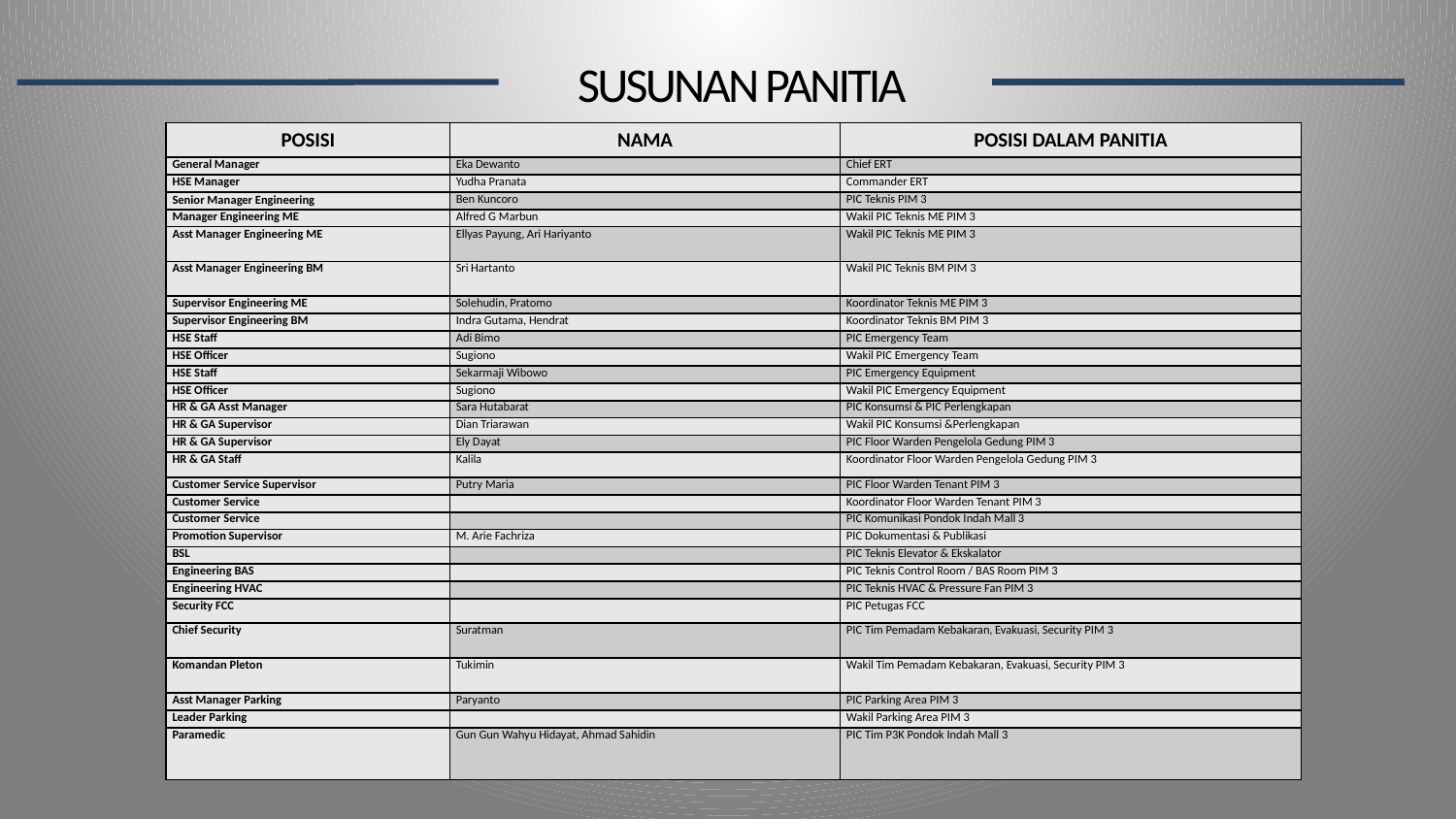

# SUSUNAN PANITIA
| POSISI | NAMA | POSISI DALAM PANITIA |
| --- | --- | --- |
| General Manager | Eka Dewanto | Chief ERT |
| HSE Manager | Yudha Pranata | Commander ERT |
| Senior Manager Engineering | Ben Kuncoro | PIC Teknis PIM 3 |
| Manager Engineering ME | Alfred G Marbun | Wakil PIC Teknis ME PIM 3 |
| Asst Manager Engineering ME | Ellyas Payung, Ari Hariyanto | Wakil PIC Teknis ME PIM 3 |
| Asst Manager Engineering BM | Sri Hartanto | Wakil PIC Teknis BM PIM 3 |
| Supervisor Engineering ME | Solehudin, Pratomo | Koordinator Teknis ME PIM 3 |
| Supervisor Engineering BM | Indra Gutama, Hendrat | Koordinator Teknis BM PIM 3 |
| HSE Staff | Adi Bimo | PIC Emergency Team |
| HSE Officer | Sugiono | Wakil PIC Emergency Team |
| HSE Staff | Sekarmaji Wibowo | PIC Emergency Equipment |
| HSE Officer | Sugiono | Wakil PIC Emergency Equipment |
| HR & GA Asst Manager | Sara Hutabarat | PIC Konsumsi & PIC Perlengkapan |
| HR & GA Supervisor | Dian Triarawan | Wakil PIC Konsumsi &Perlengkapan |
| HR & GA Supervisor | Ely Dayat | PIC Floor Warden Pengelola Gedung PIM 3 |
| HR & GA Staff | Kalila | Koordinator Floor Warden Pengelola Gedung PIM 3 |
| Customer Service Supervisor | Putry Maria | PIC Floor Warden Tenant PIM 3 |
| Customer Service |  | Koordinator Floor Warden Tenant PIM 3 |
| Customer Service |  | PIC Komunikasi Pondok Indah Mall 3 |
| Promotion Supervisor | M. Arie Fachriza | PIC Dokumentasi & Publikasi |
| BSL |  | PIC Teknis Elevator & Ekskalator |
| Engineering BAS |  | PIC Teknis Control Room / BAS Room PIM 3 |
| Engineering HVAC |  | PIC Teknis HVAC & Pressure Fan PIM 3 |
| Security FCC |  | PIC Petugas FCC |
| Chief Security | Suratman | PIC Tim Pemadam Kebakaran, Evakuasi, Security PIM 3 |
| Komandan Pleton | Tukimin | Wakil Tim Pemadam Kebakaran, Evakuasi, Security PIM 3 |
| Asst Manager Parking | Paryanto | PIC Parking Area PIM 3 |
| Leader Parking |  | Wakil Parking Area PIM 3 |
| Paramedic | Gun Gun Wahyu Hidayat, Ahmad Sahidin | PIC Tim P3K Pondok Indah Mall 3 |